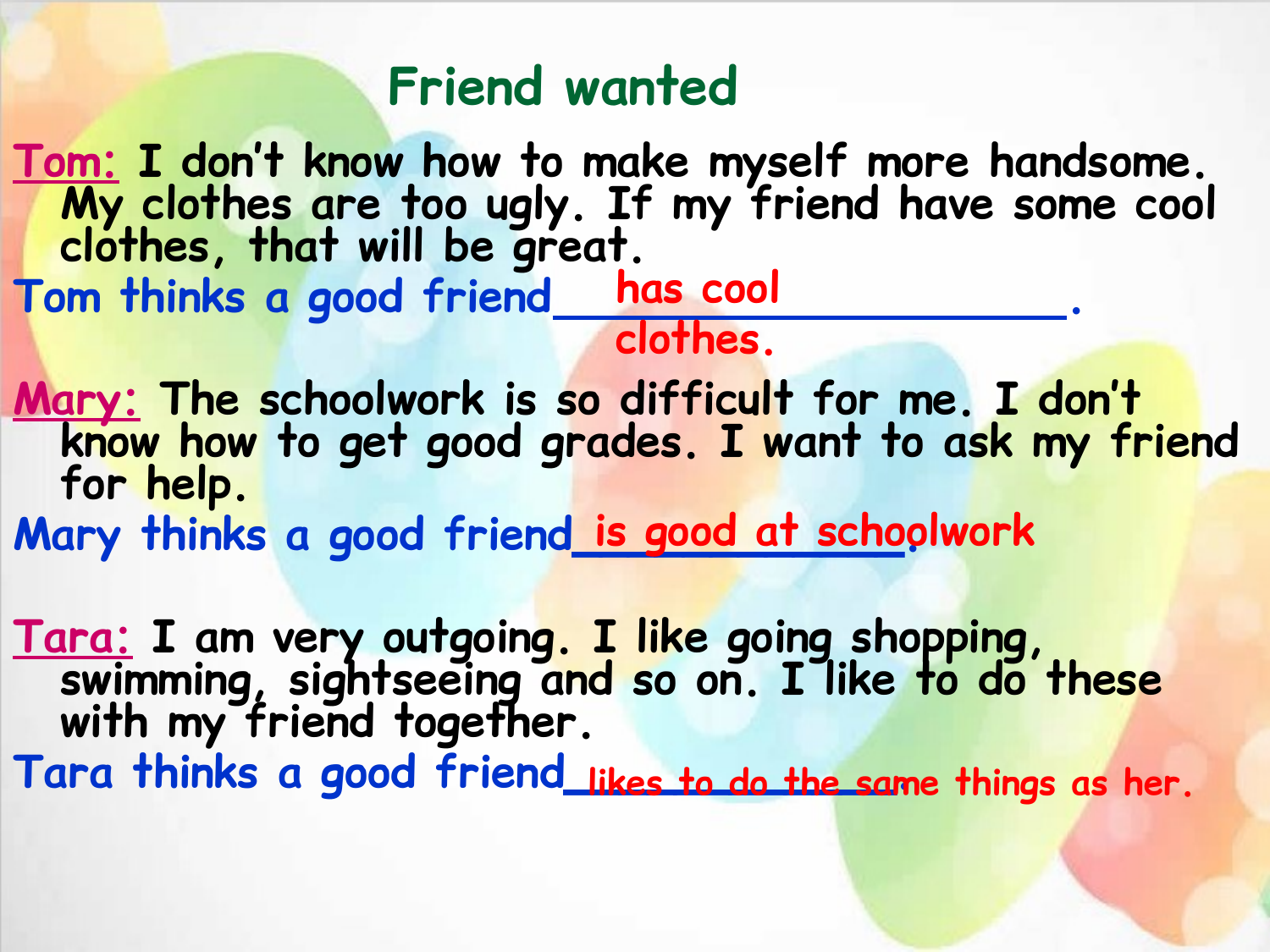

# Friend wanted
Tom: I don’t know how to make myself more handsome. My clothes are too ugly. If my friend have some cool clothes, that will be great.
Tom thinks a good friend                           .

Mary: The schoolwork is so difficult for me. I don’t know how to get good grades. I want to ask my friend for help.
Mary thinks a good friend____________.

Tara: I am very outgoing. I like going shopping, swimming, sightseeing and so on. I like to do these with my friend together.
Tara thinks a good friend____________.
has cool clothes.
is good at schoolwork
likes to do the same things as her.